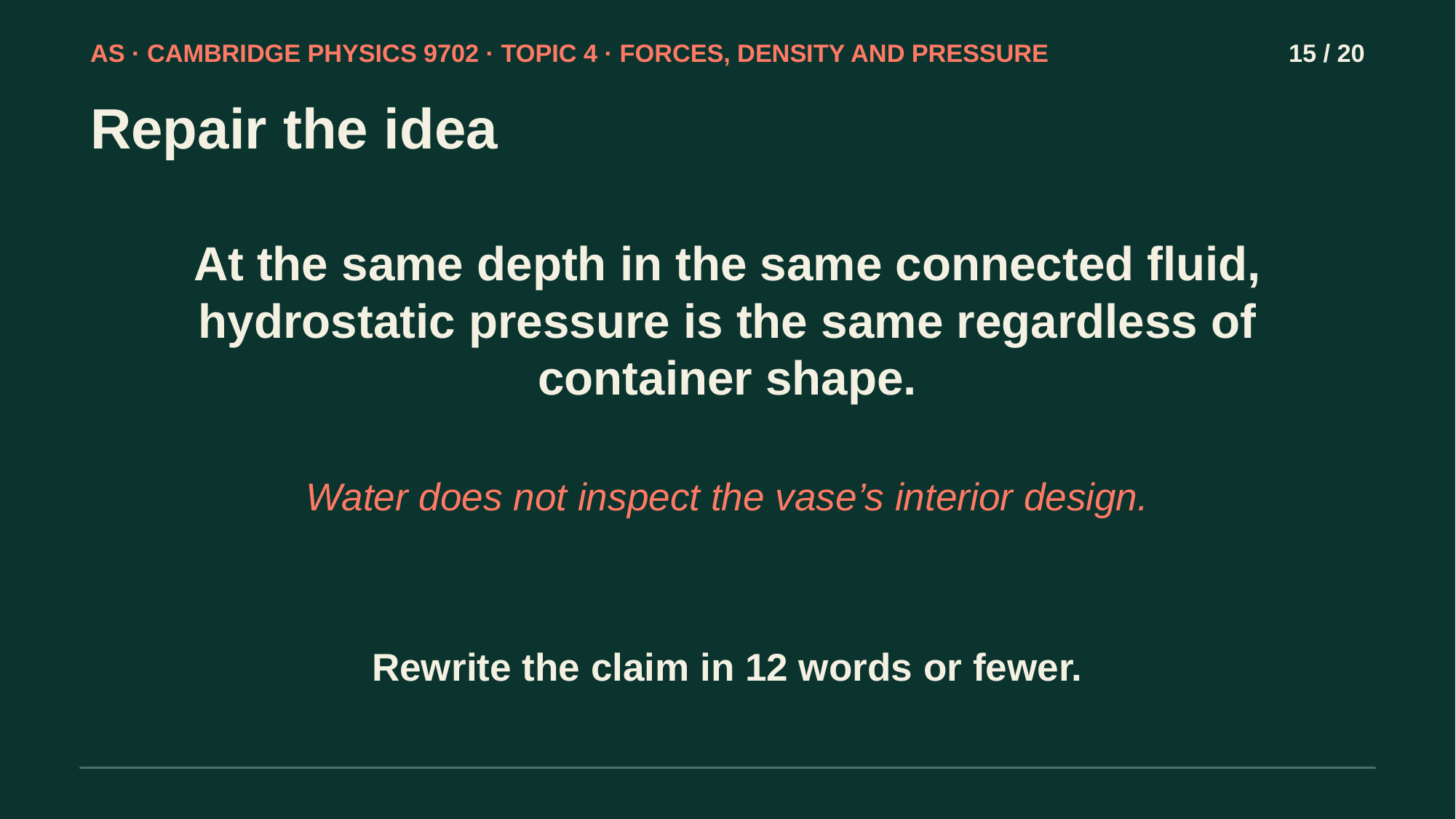

AS · CAMBRIDGE PHYSICS 9702 · TOPIC 4 · FORCES, DENSITY AND PRESSURE
15 / 20
Repair the idea
At the same depth in the same connected fluid, hydrostatic pressure is the same regardless of container shape.
Water does not inspect the vase’s interior design.
Rewrite the claim in 12 words or fewer.